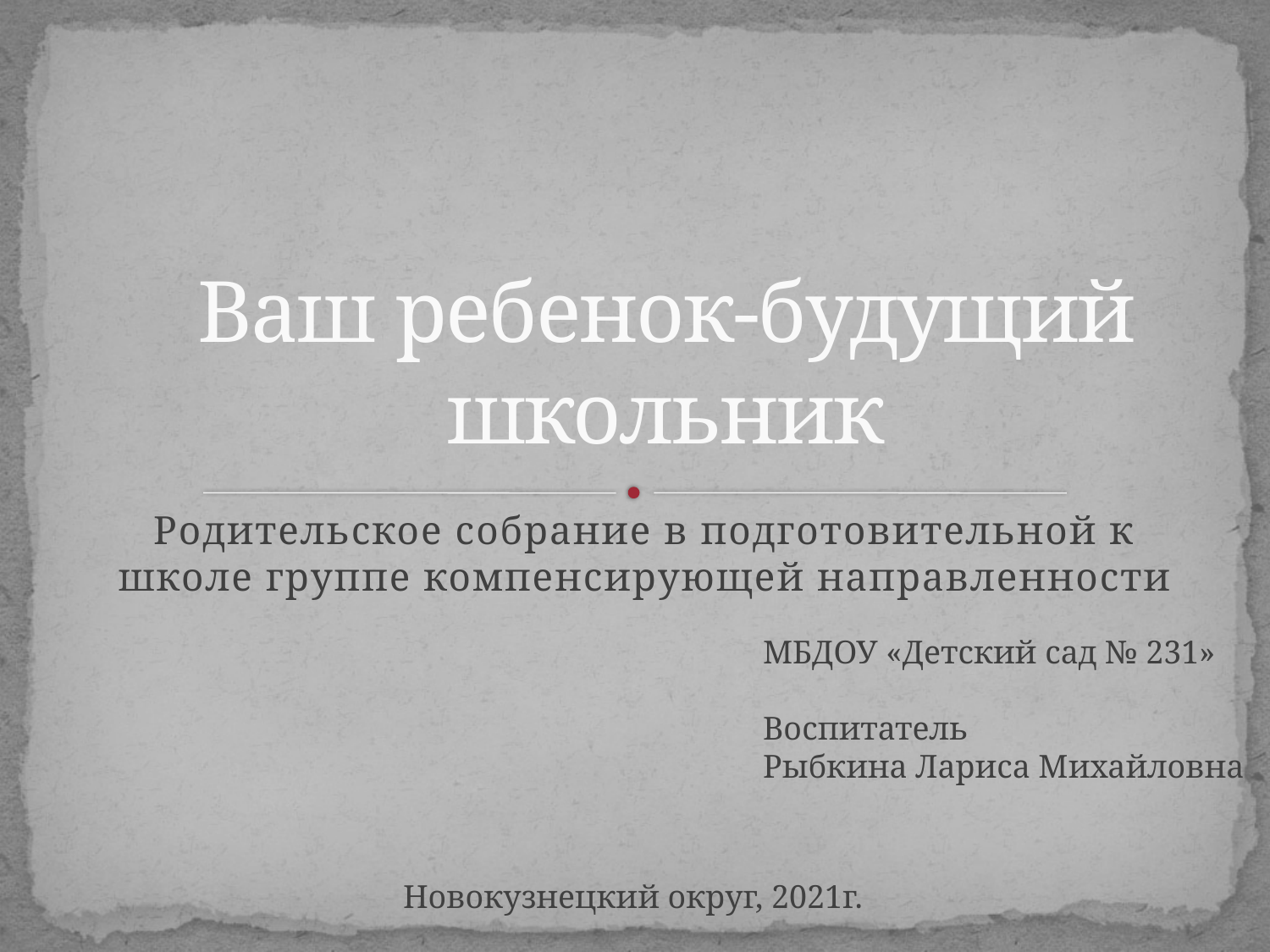

# Ваш ребенок-будущий школьник
Родительское собрание в подготовительной к школе группе компенсирующей направленности
МБДОУ «Детский сад № 231»

Воспитатель
Рыбкина Лариса Михайловна

Новокузнецкий округ, 2021г.